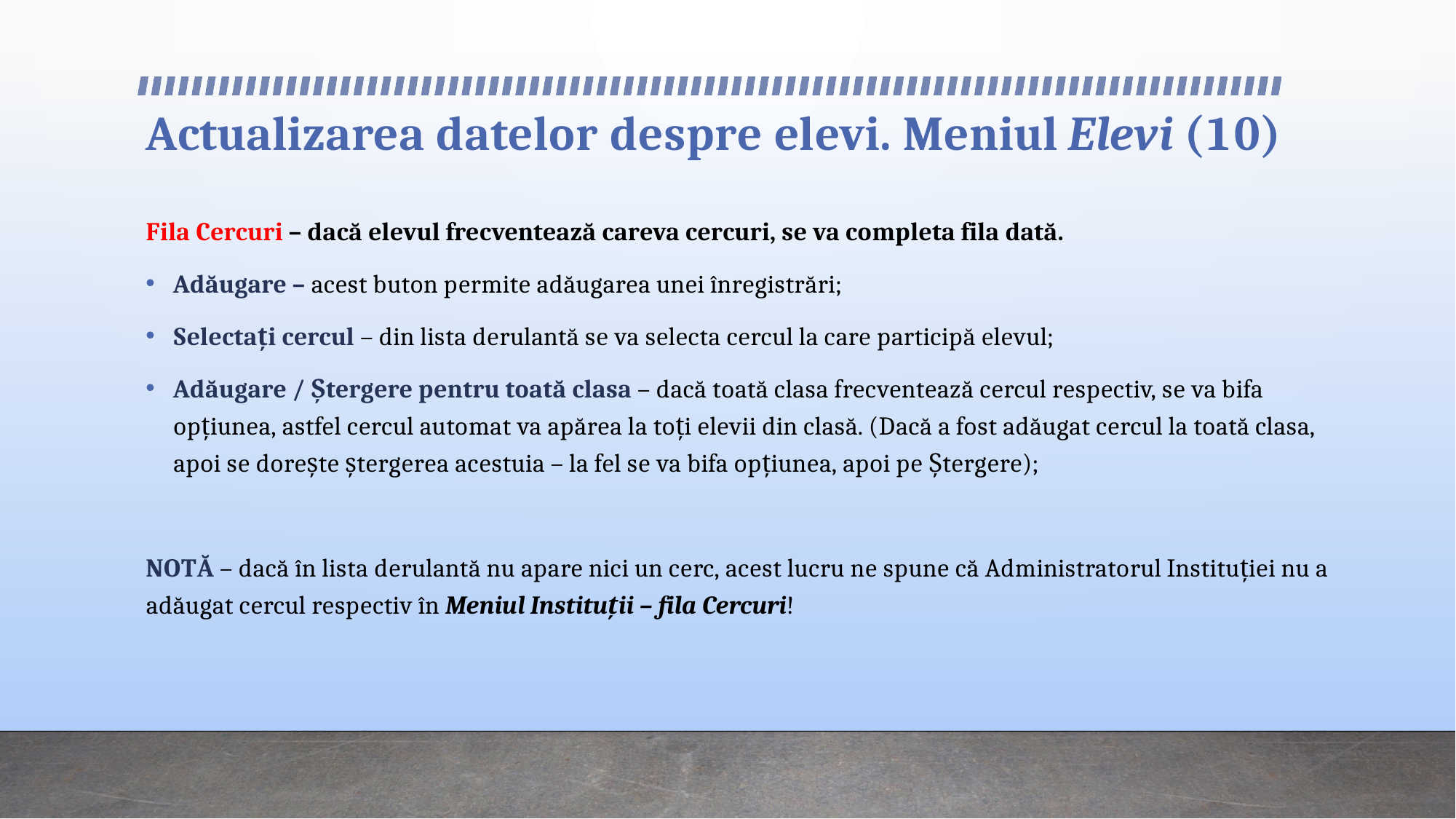

# Actualizarea datelor despre elevi. Meniul Elevi (10)
Fila Cercuri – dacă elevul frecventează careva cercuri, se va completa fila dată.
Adăugare – acest buton permite adăugarea unei înregistrări;
Selectați cercul – din lista derulantă se va selecta cercul la care participă elevul;
Adăugare / Ștergere pentru toată clasa – dacă toată clasa frecventează cercul respectiv, se va bifa opțiunea, astfel cercul automat va apărea la toți elevii din clasă. (Dacă a fost adăugat cercul la toată clasa, apoi se dorește ștergerea acestuia – la fel se va bifa opțiunea, apoi pe Ștergere);

NOTĂ – dacă în lista derulantă nu apare nici un cerc, acest lucru ne spune că Administratorul Instituției nu a adăugat cercul respectiv în Meniul Instituții – fila Cercuri!